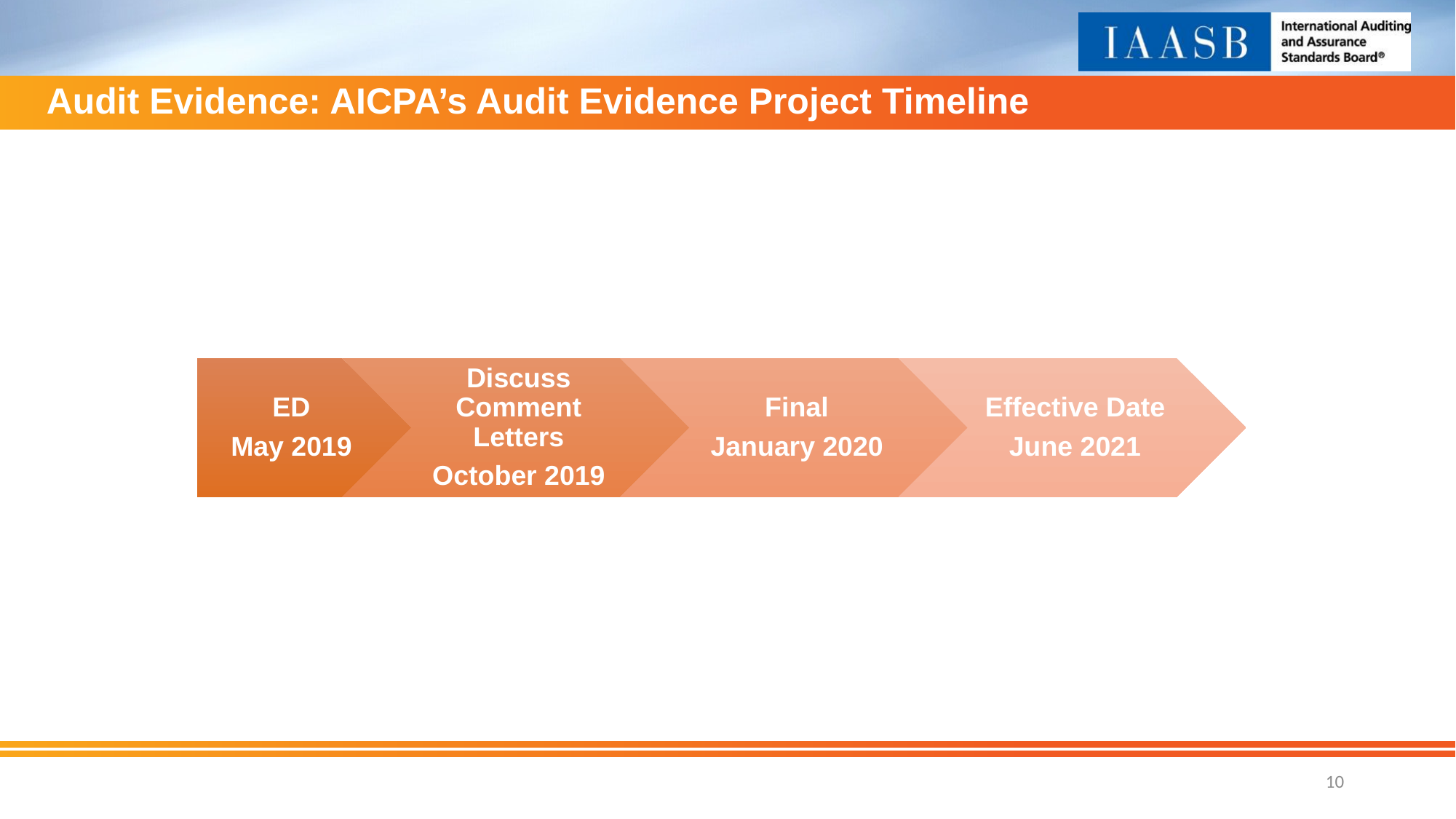

ED
May 2019
Discuss Comment Letters
October 2019
Final
January 2020
Effective Date
June 2021
Audit Evidence: AICPA’s Audit Evidence Project Timeline
10